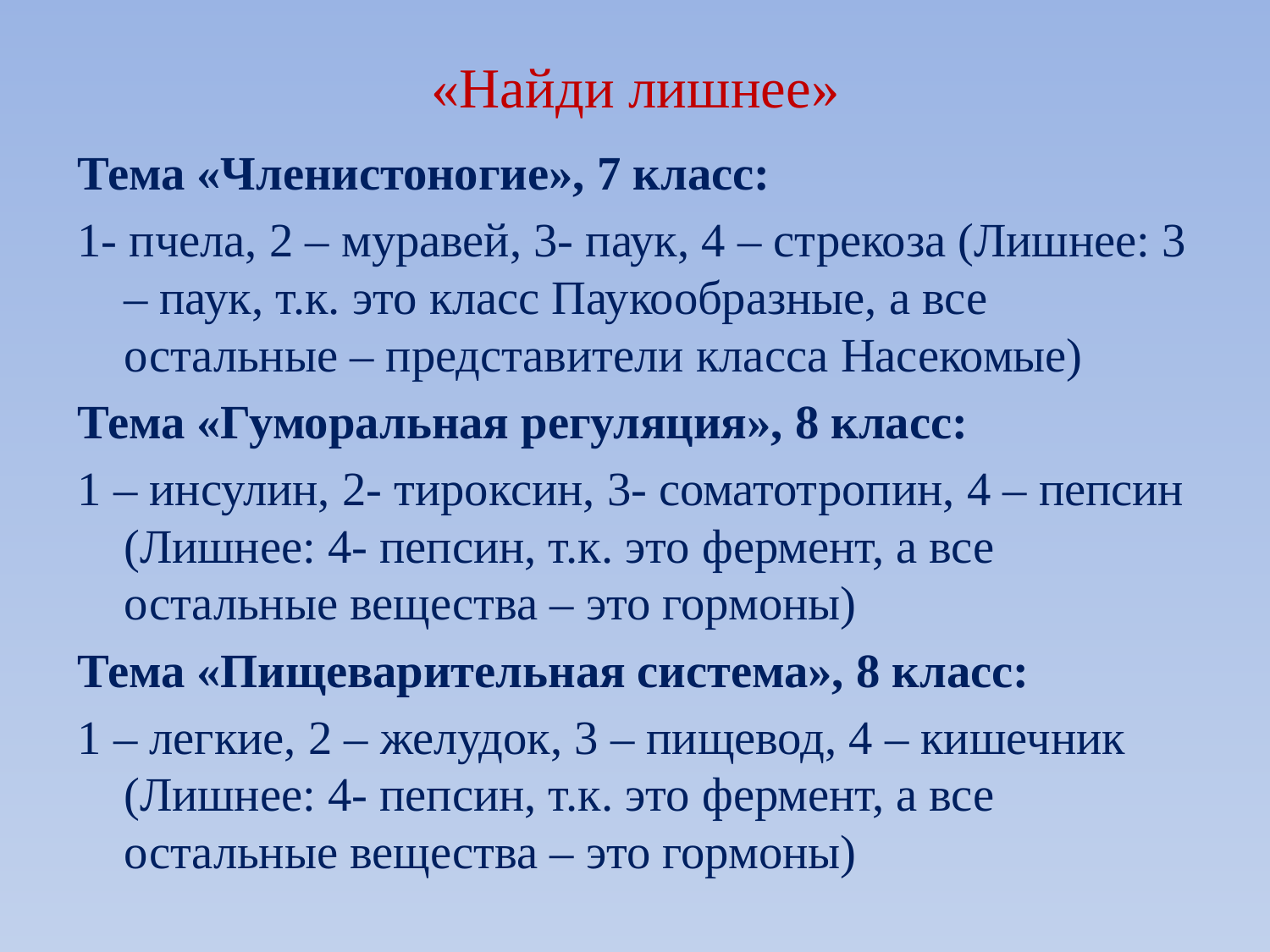

# «Найди лишнее»
Тема «Членистоногие», 7 класс:
1- пчела, 2 – муравей, 3- паук, 4 – стрекоза (Лишнее: 3 – паук, т.к. это класс Паукообразные, а все остальные – представители класса Насекомые)
Тема «Гуморальная регуляция», 8 класс:
1 – инсулин, 2- тироксин, 3- соматотропин, 4 – пепсин (Лишнее: 4- пепсин, т.к. это фермент, а все остальные вещества – это гормоны)
Тема «Пищеварительная система», 8 класс:
1 – легкие, 2 – желудок, 3 – пищевод, 4 – кишечник (Лишнее: 4- пепсин, т.к. это фермент, а все остальные вещества – это гормоны)